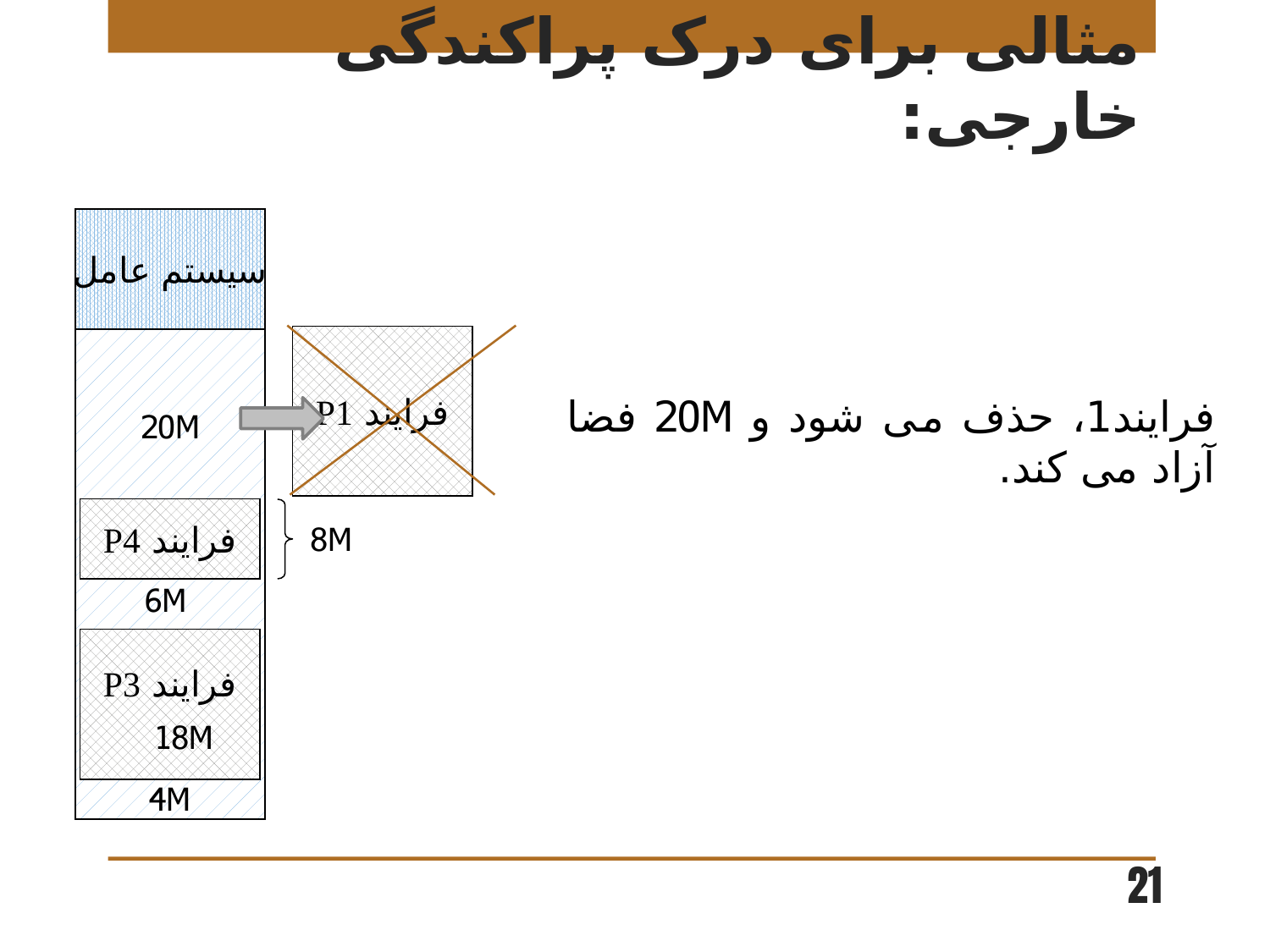

# مثالی برای درک پراکندگی خارجی:
سیستم عامل
فرایند P1

فرایند1، حذف می شود و 20M فضا آزاد می کند.

20M
فرایند P4

8M
6M
فرایند P3

18M
4M
21